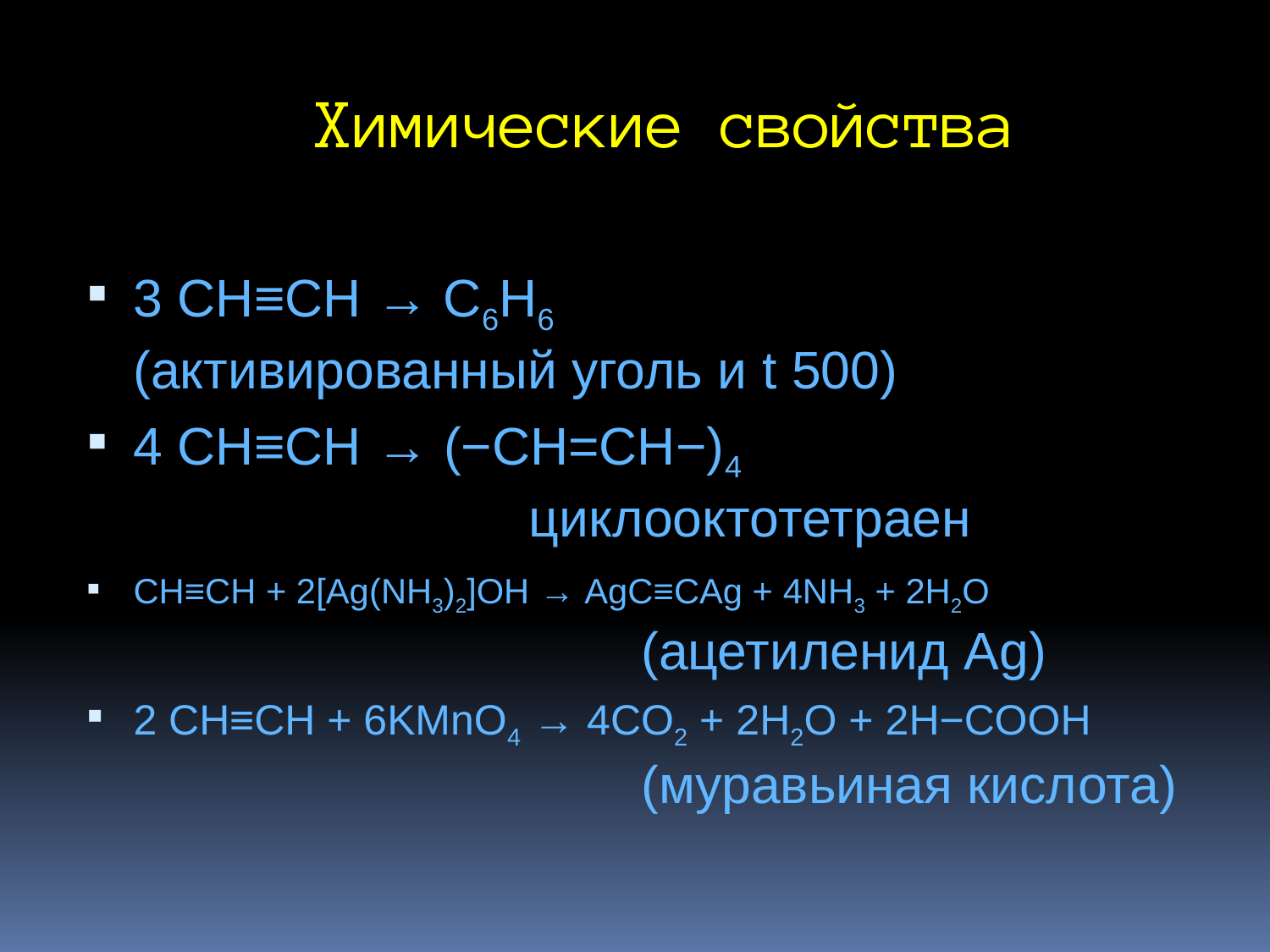

# Химические свойства
3 CH≡CH → C6H6
(активированный уголь и t 500)
4 CH≡CH → (−CH=CH−)4
			 циклооктотетраен
CH≡CH + 2[Ag(NH3)2]OH → AgC≡CAg + 4NH3 + 2H2O
				(ацетиленид Ag)
2 CH≡CH + 6KMnO4 → 4CO2 + 2H2O + 2H−COOH
				(муравьиная кислота)